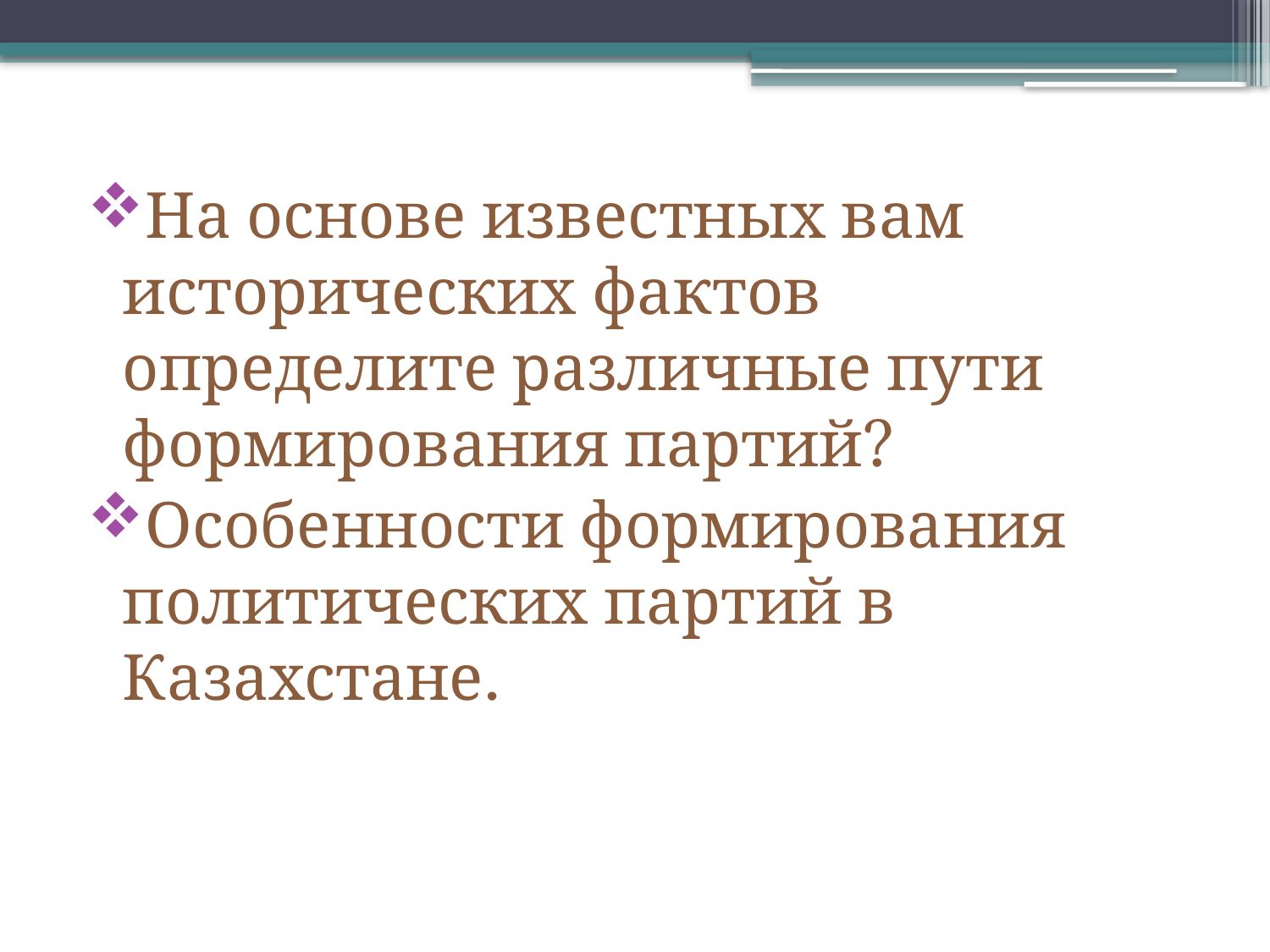

На основе известных вам исторических фактов определите различные пути формирования партий?
Особенности формирования политических партий в Казахстане.